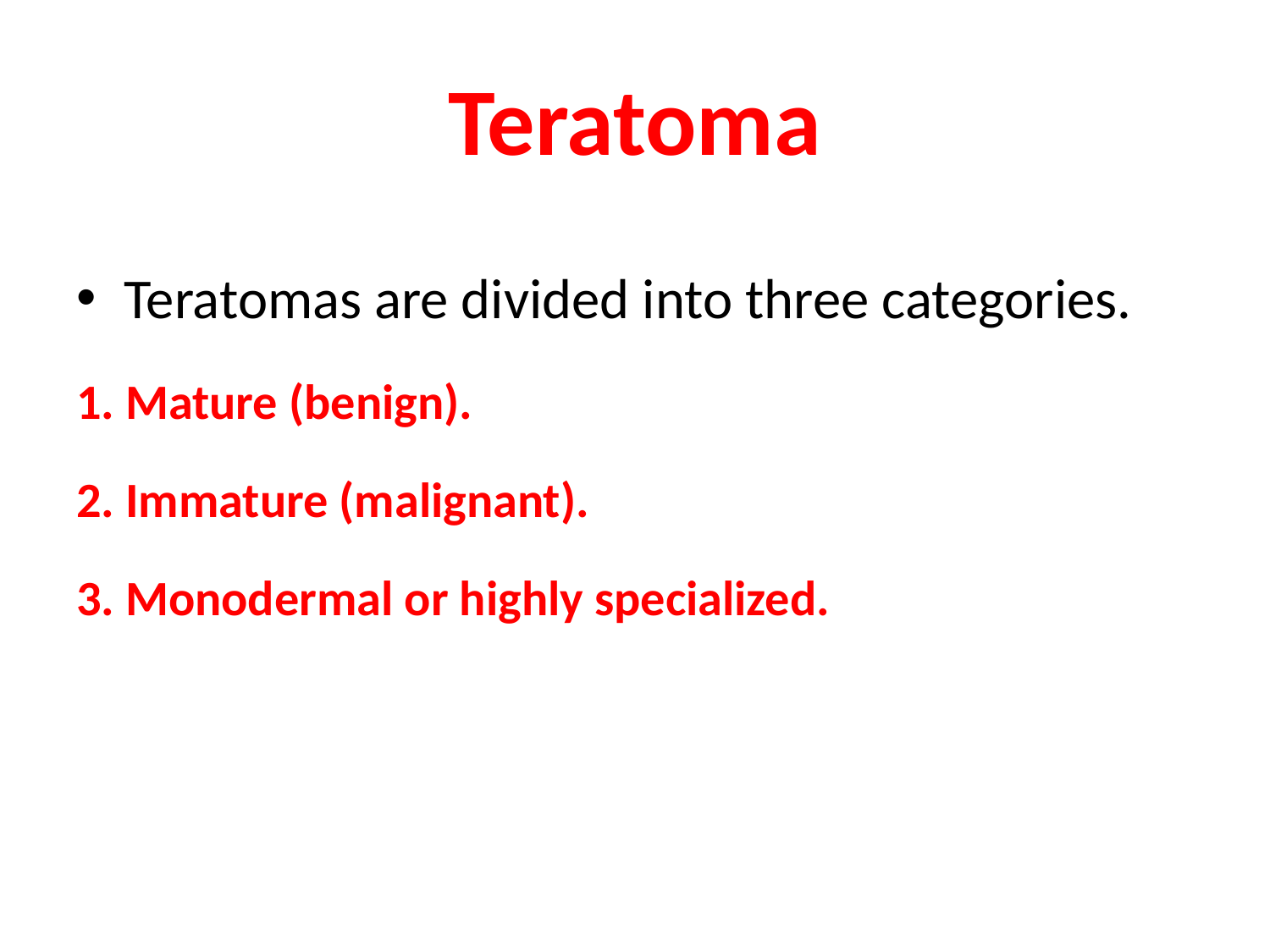

# Teratoma
Teratomas are divided into three categories.
1. Mature (benign).
2. Immature (malignant).
3. Monodermal or highly specialized.